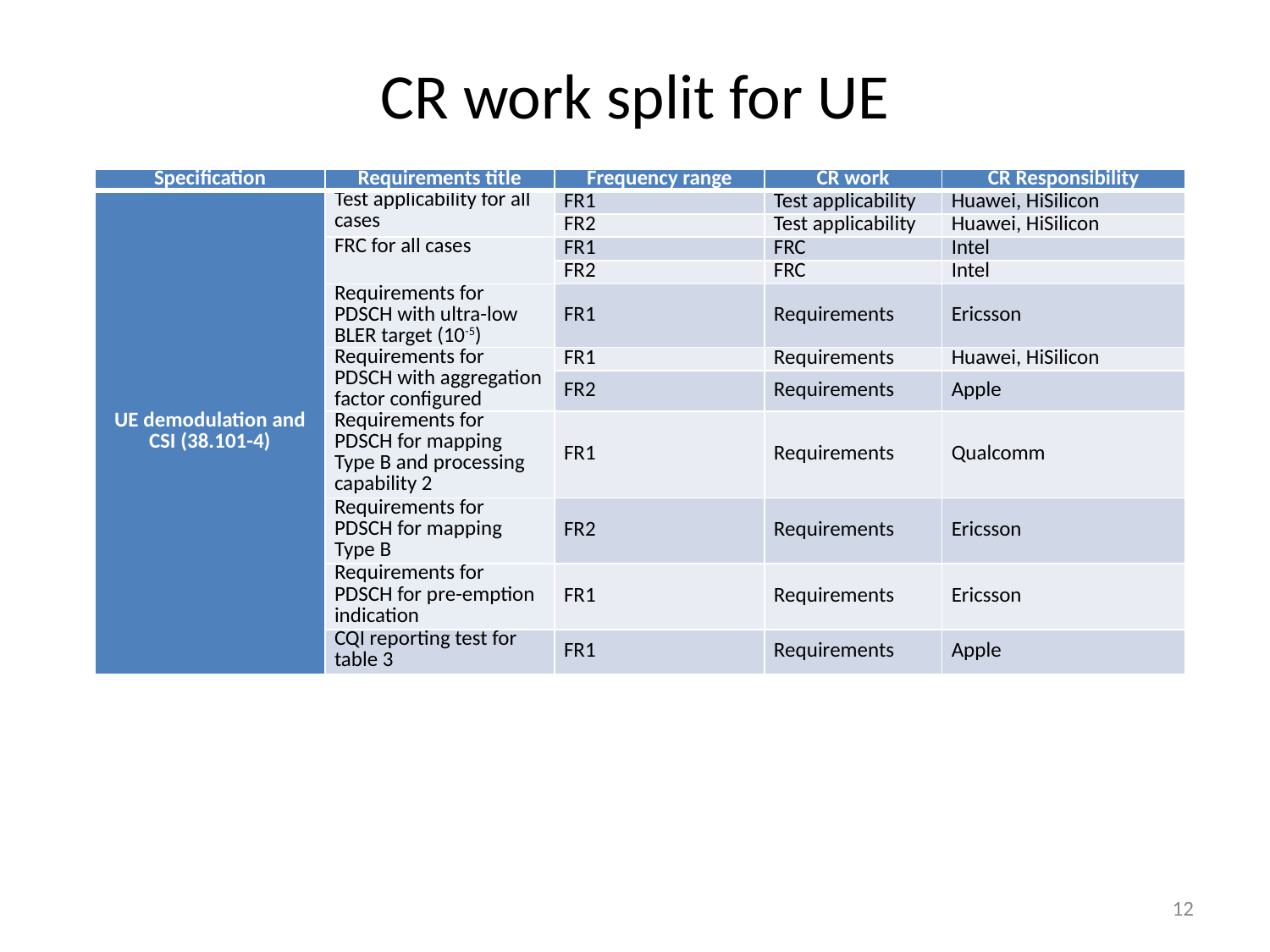

# CR work split for UE
| Specification | Requirements title | Frequency range | CR work | CR Responsibility |
| --- | --- | --- | --- | --- |
| UE demodulation and CSI (38.101-4) | Test applicability for all cases | FR1 | Test applicability | Huawei, HiSilicon |
|  |  | FR2 | Test applicability | Huawei, HiSilicon |
|  | FRC for all cases | FR1 | FRC | Intel |
|  |  | FR2 | FRC | Intel |
|  | Requirements for PDSCH with ultra-low BLER target (10-5) | FR1 | Requirements | Ericsson |
|  | Requirements for PDSCH with aggregation factor configured | FR1 | Requirements | Huawei, HiSilicon |
|  |  | FR2 | Requirements | Apple |
|  | Requirements for PDSCH for mapping Type B and processing capability 2 | FR1 | Requirements | Qualcomm |
|  | Requirements for PDSCH for mapping Type B | FR2 | Requirements | Ericsson |
|  | Requirements for PDSCH for pre-emption indication | FR1 | Requirements | Ericsson |
|  | CQI reporting test for table 3 | FR1 | Requirements | Apple |
12